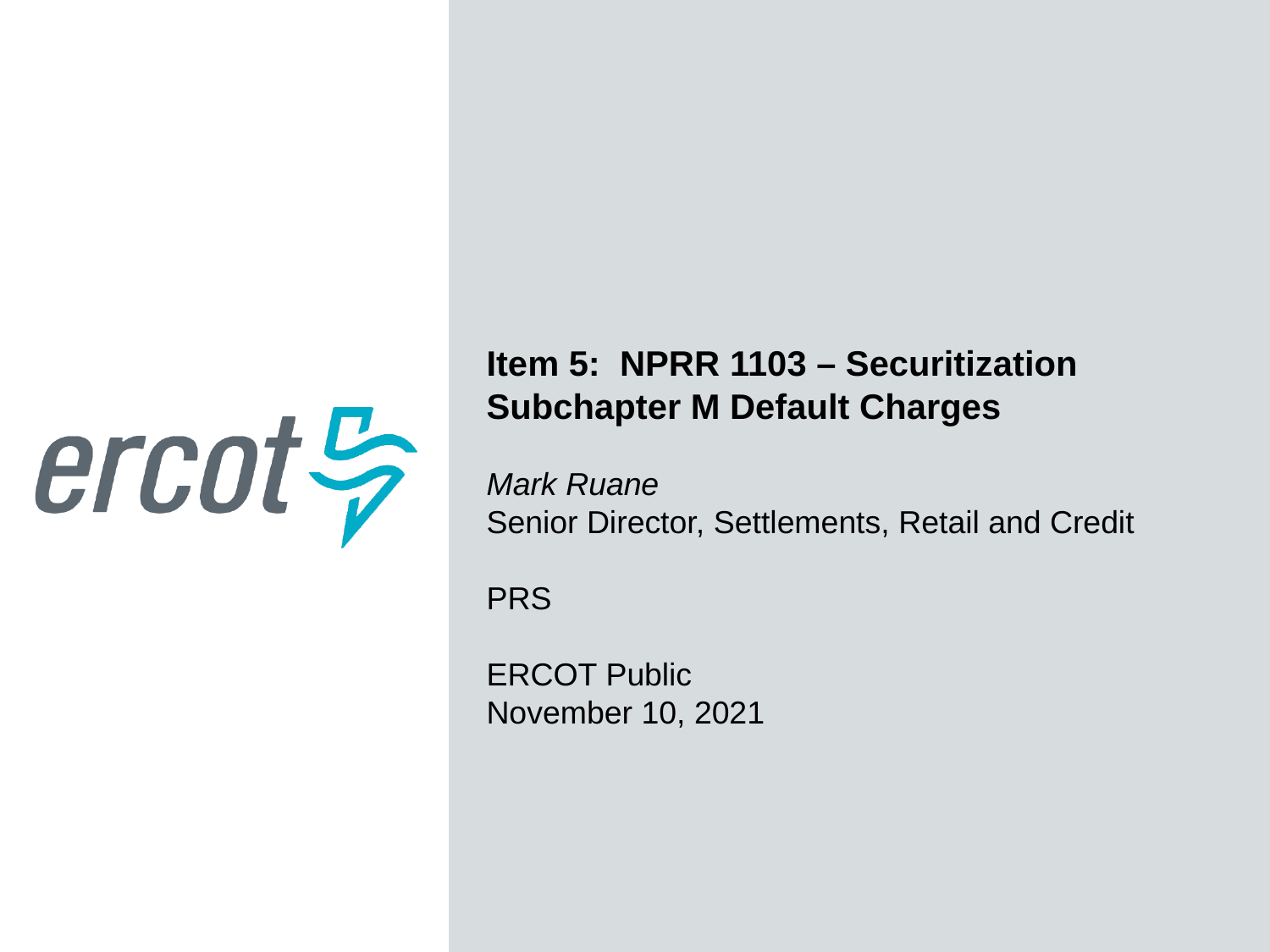

Item 5:  NPRR 1103 – Securitization Subchapter M Default Charges

Mark Ruane
Senior Director, Settlements, Retail and Credit

PRS

ERCOT Public
November 10, 2021